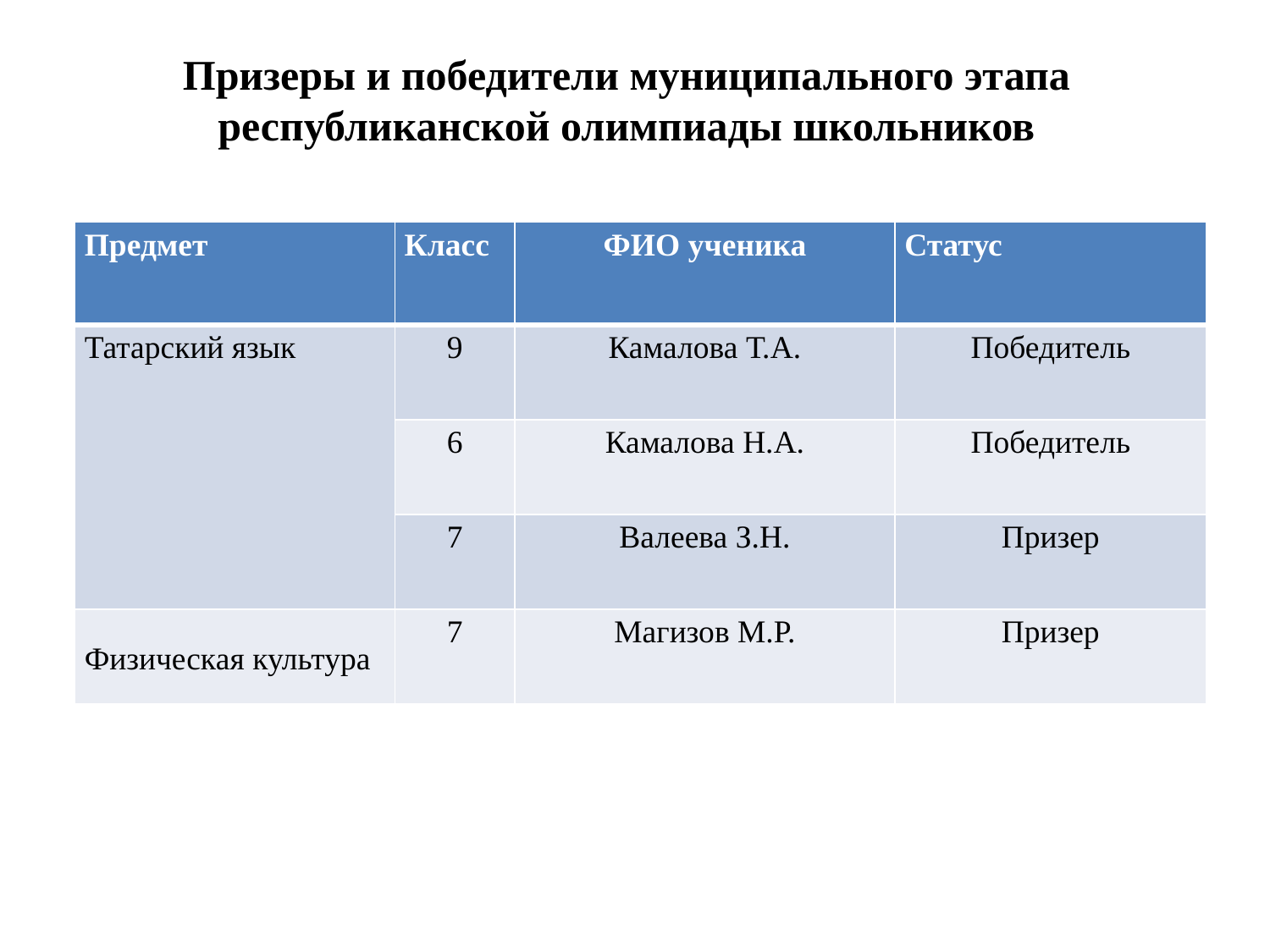

# Призеры и победители муниципального этапа республиканской олимпиады школьников
| Предмет | Класс | ФИО ученика | Статус |
| --- | --- | --- | --- |
| Татарский язык | 9 | Камалова Т.А. | Победитель |
|  | 6 | Камалова Н.А. | Победитель |
|  | 7 | Валеева З.Н. | Призер |
| Физическая культура | 7 | Магизов М.Р. | Призер |